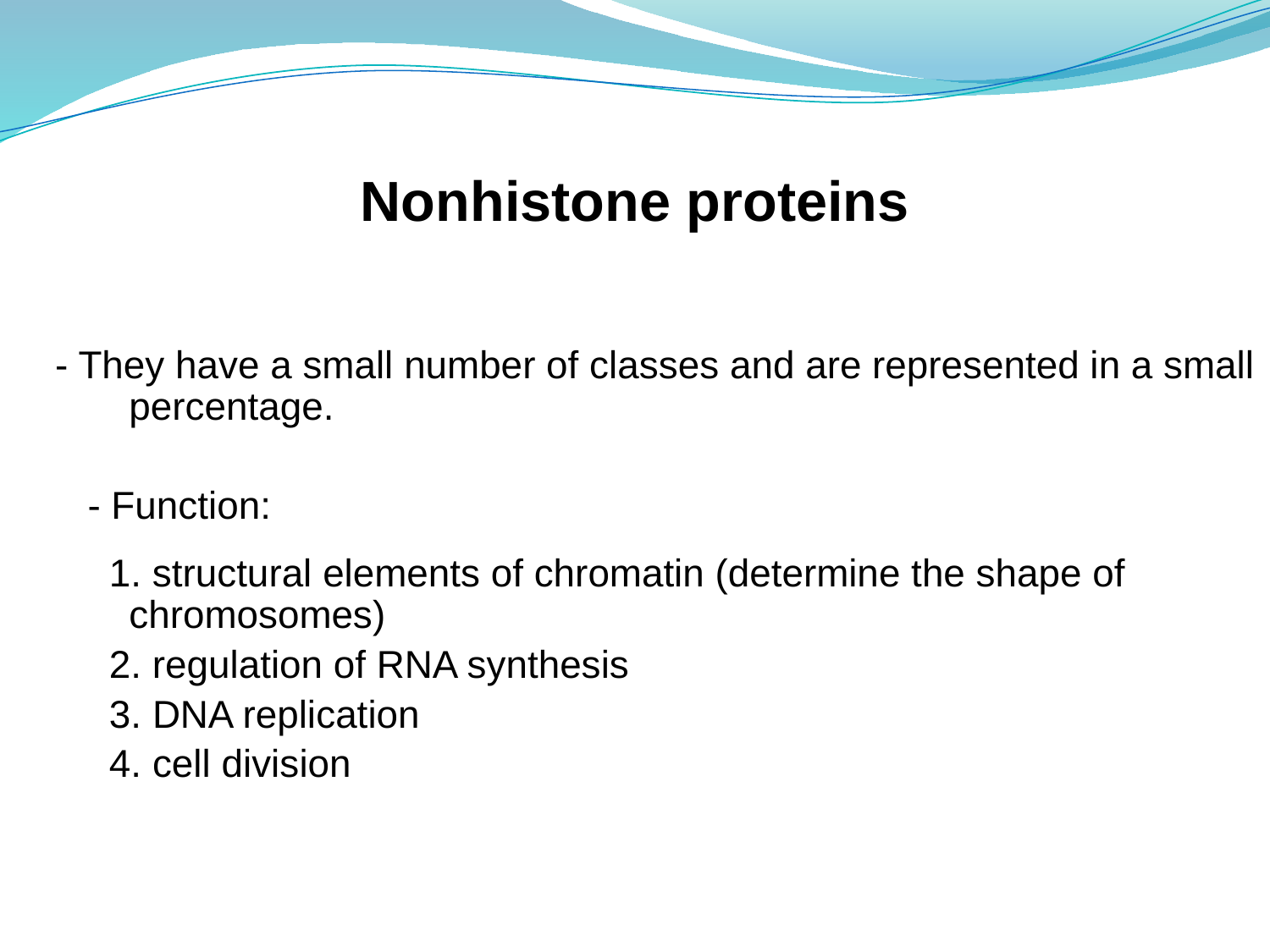

# Nonhistone proteins
 - They have a small number of classes and are represented in a small percentage.

    - Function:

      1. structural elements of chromatin (determine the shape of chromosomes)
      2. regulation of RNA synthesis
      3. DNA replication
      4. cell division